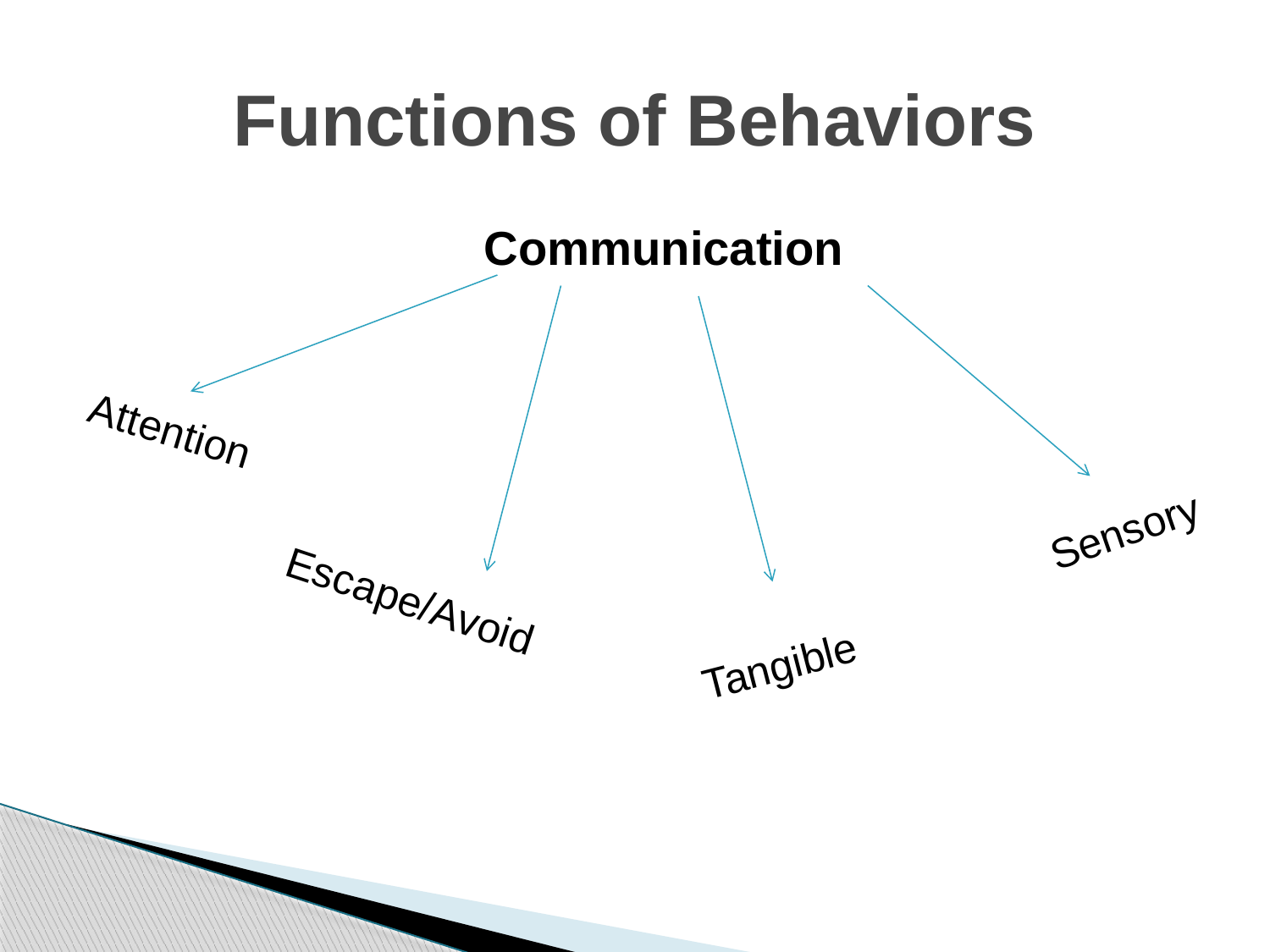

# Functions of Behaviors
Communication

Attention
Sensory
Escape/Avoid
Tangible